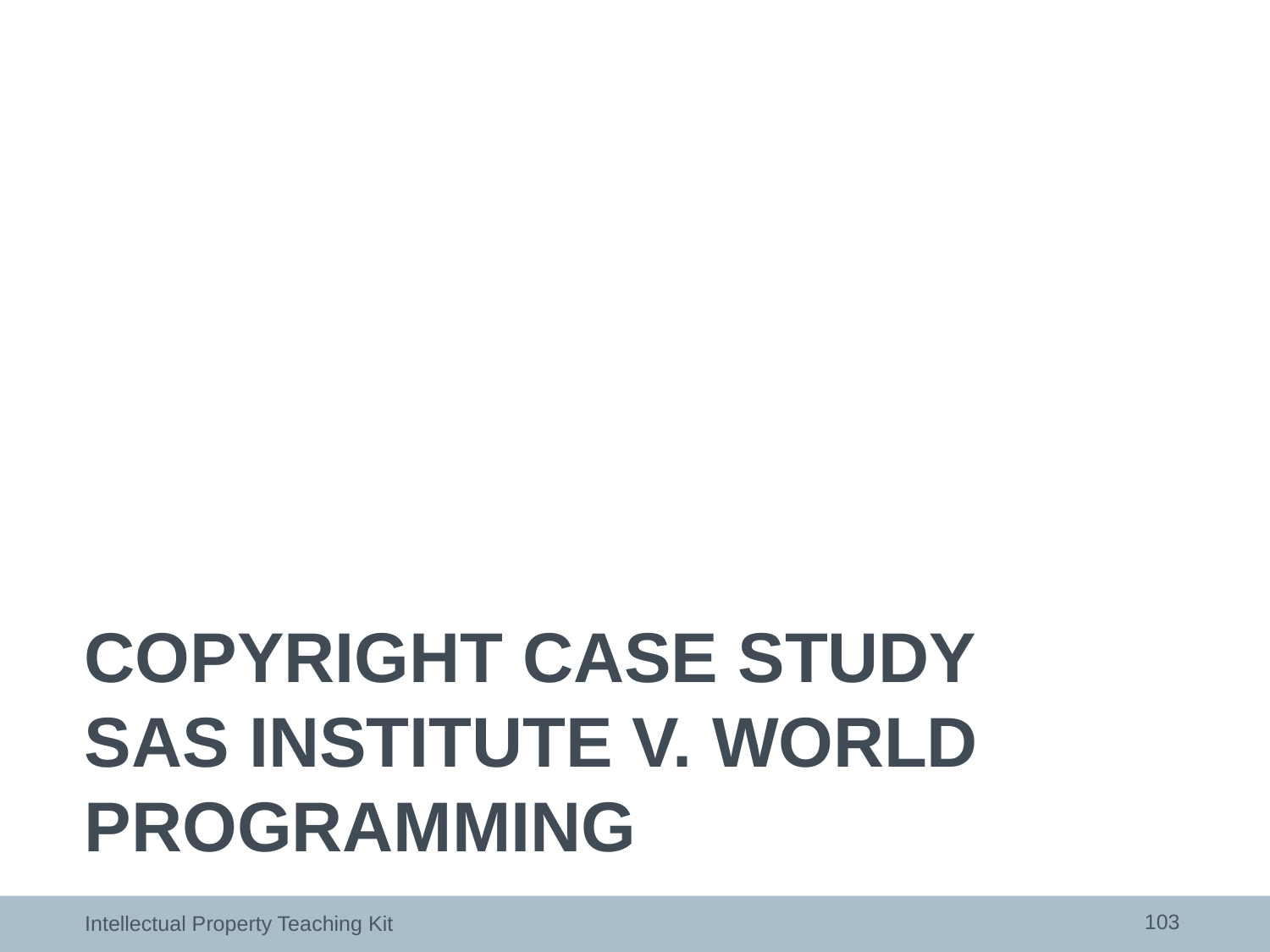

# Copyright case study SAS Institute v. World Programming
103
Intellectual Property Teaching Kit